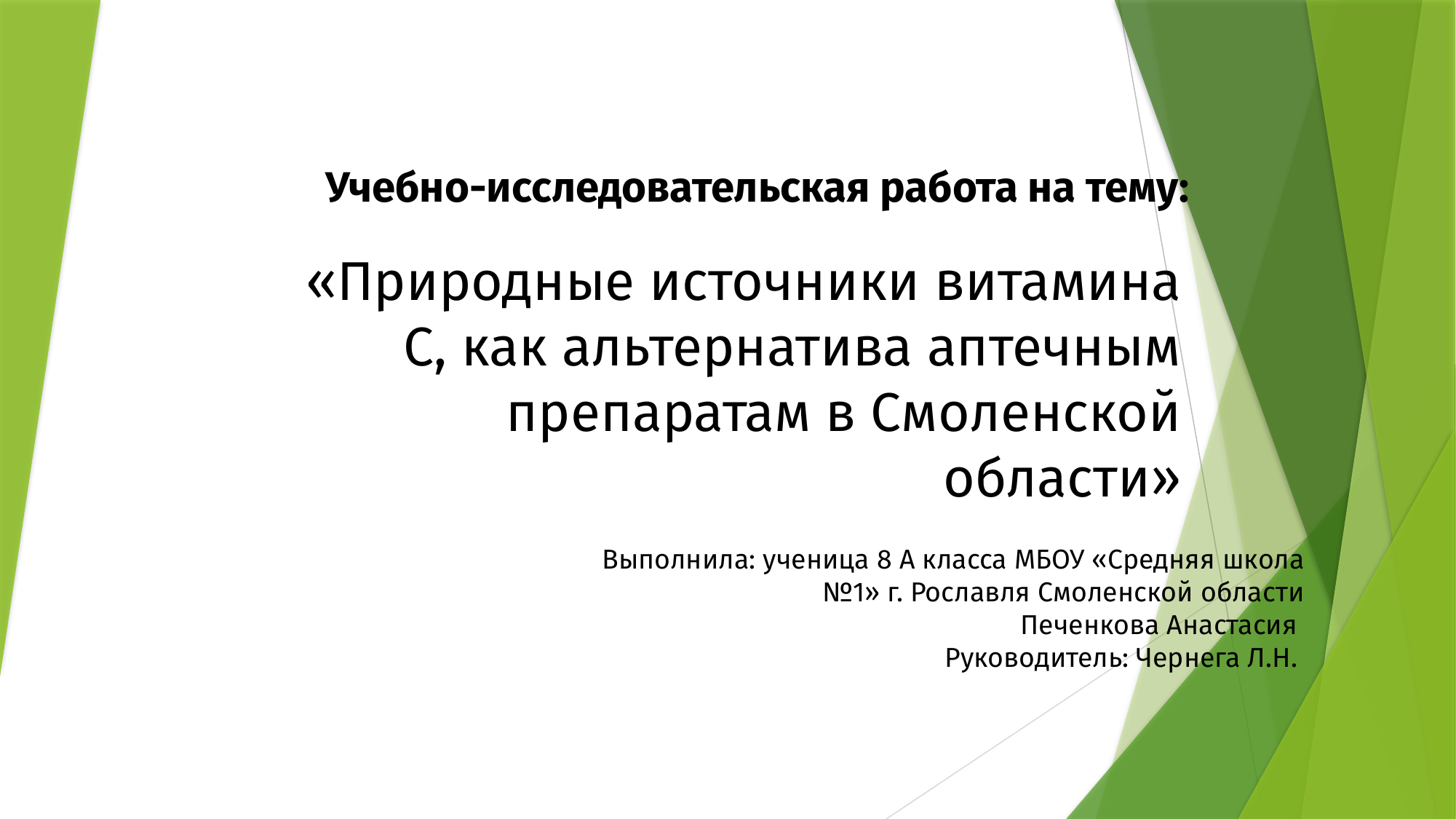

Учебно-исследовательская работа на тему:
# «Природные источники витамина С, как альтернатива аптечным препаратам в Смоленской области»
Выполнила: ученица 8 А класса МБОУ «Средняя школа №1» г. Рославля Смоленской области
Печенкова Анастасия
Руководитель: Чернега Л.Н.